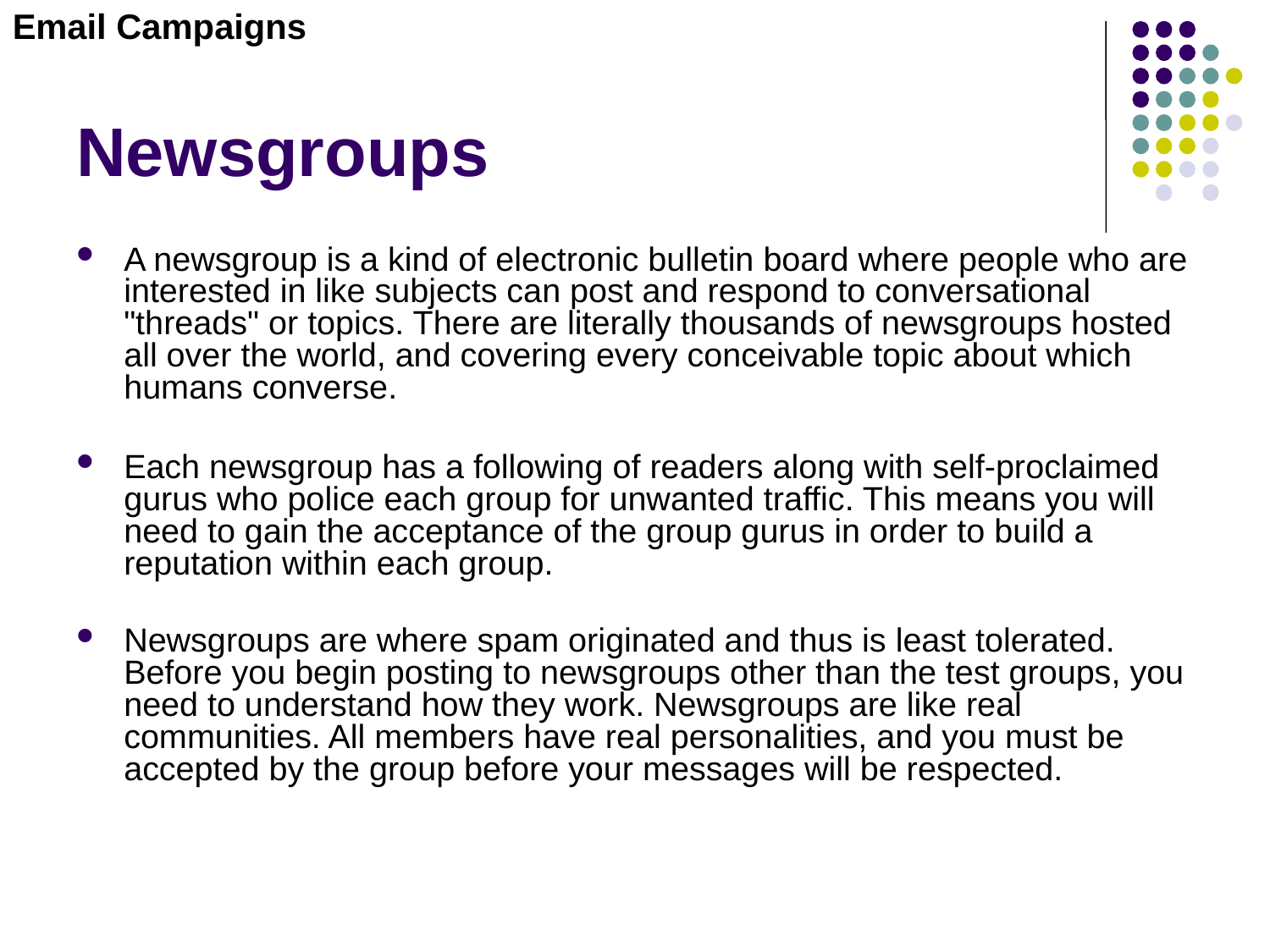

Email Campaigns
# Newsgroups
A newsgroup is a kind of electronic bulletin board where people who are interested in like subjects can post and respond to conversational "threads" or topics. There are literally thousands of newsgroups hosted all over the world, and covering every conceivable topic about which humans converse.
Each newsgroup has a following of readers along with self-proclaimed gurus who police each group for unwanted traffic. This means you will need to gain the acceptance of the group gurus in order to build a reputation within each group.

Newsgroups are where spam originated and thus is least tolerated. Before you begin posting to newsgroups other than the test groups, you need to understand how they work. Newsgroups are like real communities. All members have real personalities, and you must be accepted by the group before your messages will be respected.